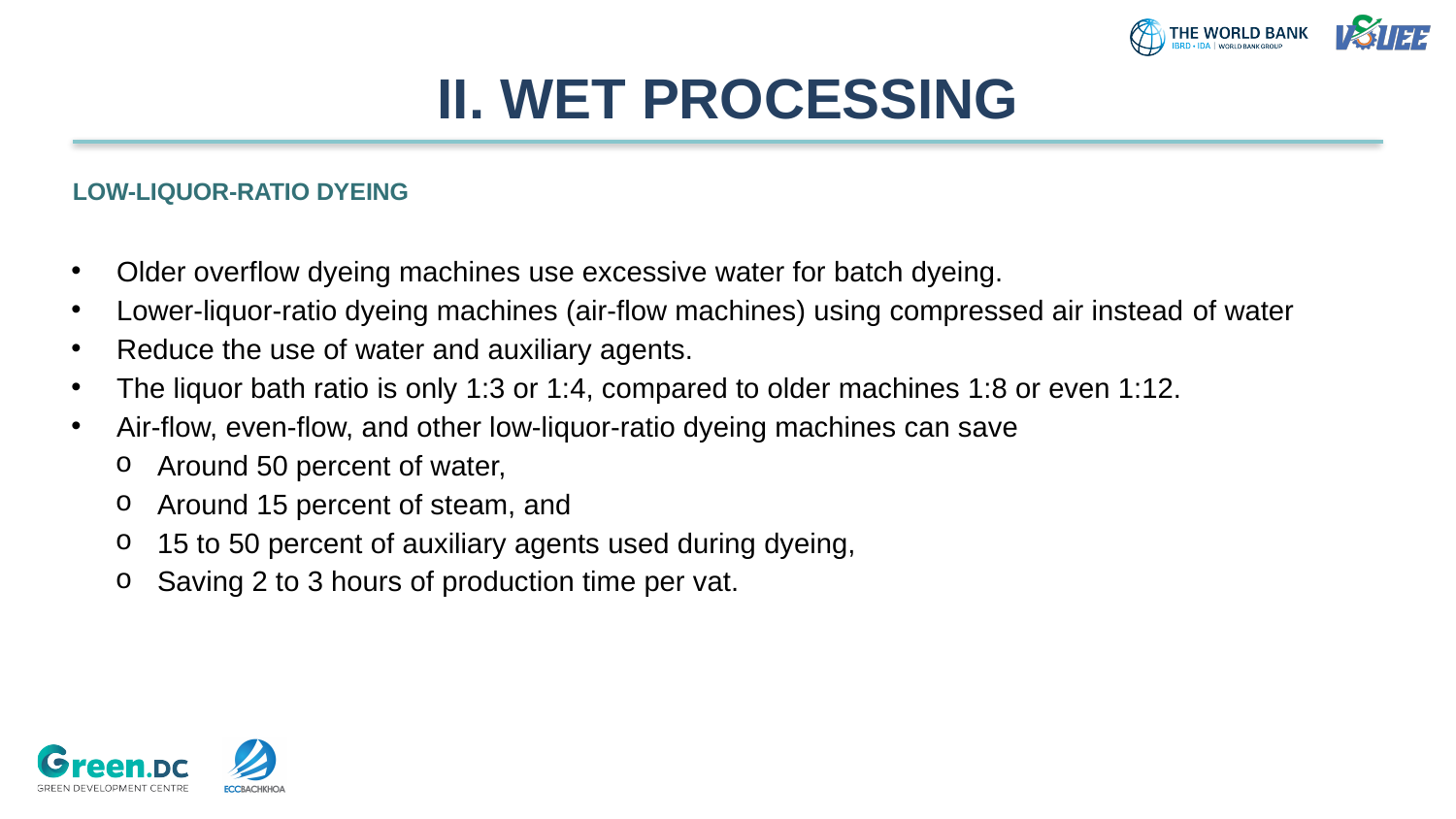

# II. WET PROCESSING
LOW-LIQUOR-RATIO DYEING
Older overflow dyeing machines use excessive water for batch dyeing.
Lower-liquor-ratio dyeing machines (air-flow machines) using compressed air instead of water
Reduce the use of water and auxiliary agents.
The liquor bath ratio is only 1:3 or 1:4, compared to older machines 1:8 or even 1:12.
Air-flow, even-flow, and other low-liquor-ratio dyeing machines can save
Around 50 percent of water,
Around 15 percent of steam, and
15 to 50 percent of auxiliary agents used during dyeing,
Saving 2 to 3 hours of production time per vat.